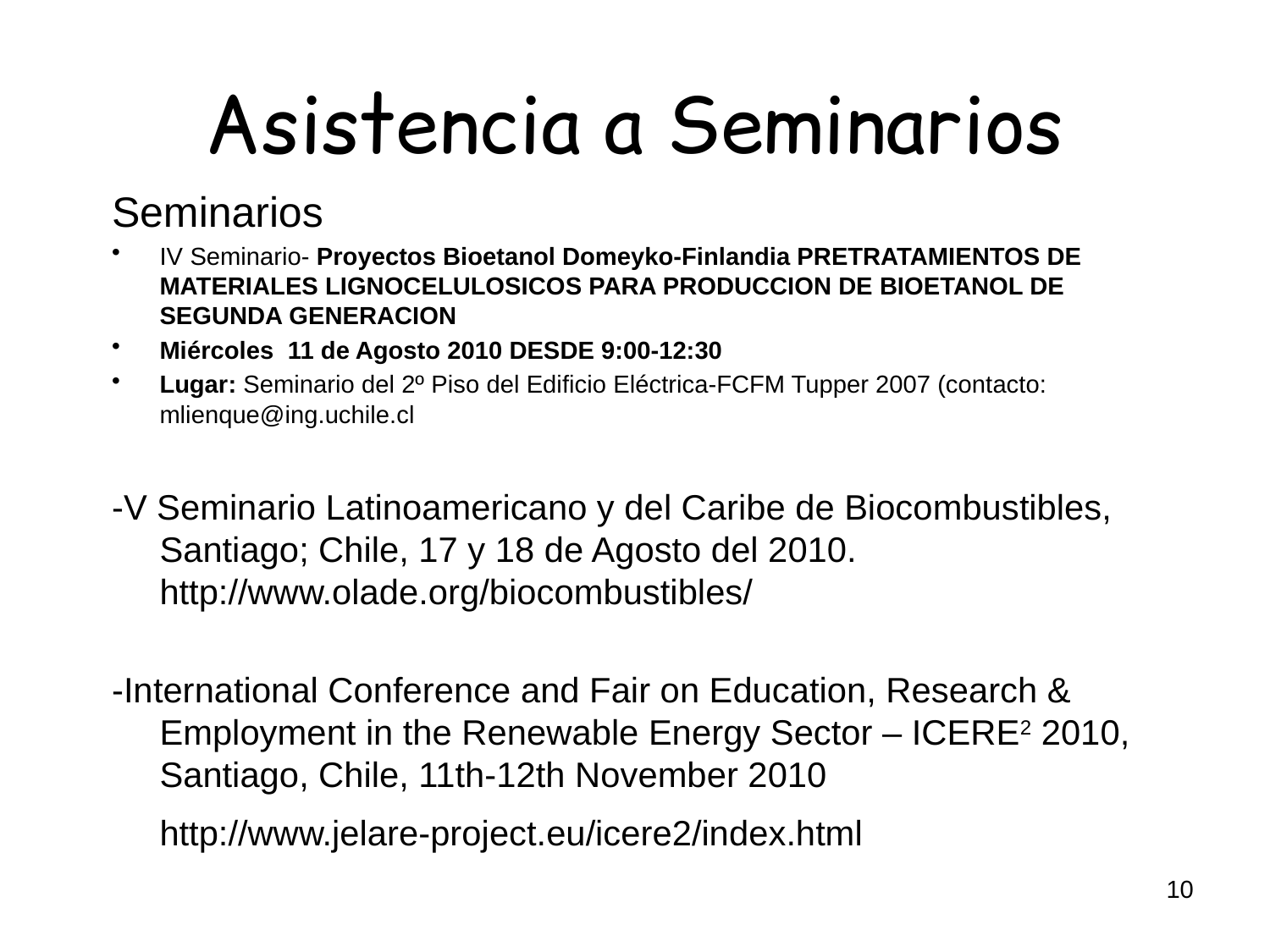

# Asistencia a Seminarios
Seminarios
IV Seminario- Proyectos Bioetanol Domeyko-Finlandia PRETRATAMIENTOS DE MATERIALES LIGNOCELULOSICOS PARA PRODUCCION DE BIOETANOL DE SEGUNDA GENERACION
Miércoles  11 de Agosto 2010 DESDE 9:00-12:30
Lugar: Seminario del 2º Piso del Edificio Eléctrica-FCFM Tupper 2007 (contacto: mlienque@ing.uchile.cl

-V Seminario Latinoamericano y del Caribe de Biocombustibles, Santiago; Chile, 17 y 18 de Agosto del 2010. http://www.olade.org/biocombustibles/

-International Conference and Fair on Education, Research & Employment in the Renewable Energy Sector – ICERE2 2010, Santiago, Chile, 11th-12th November 2010
	http://www.jelare-project.eu/icere2/index.html
10